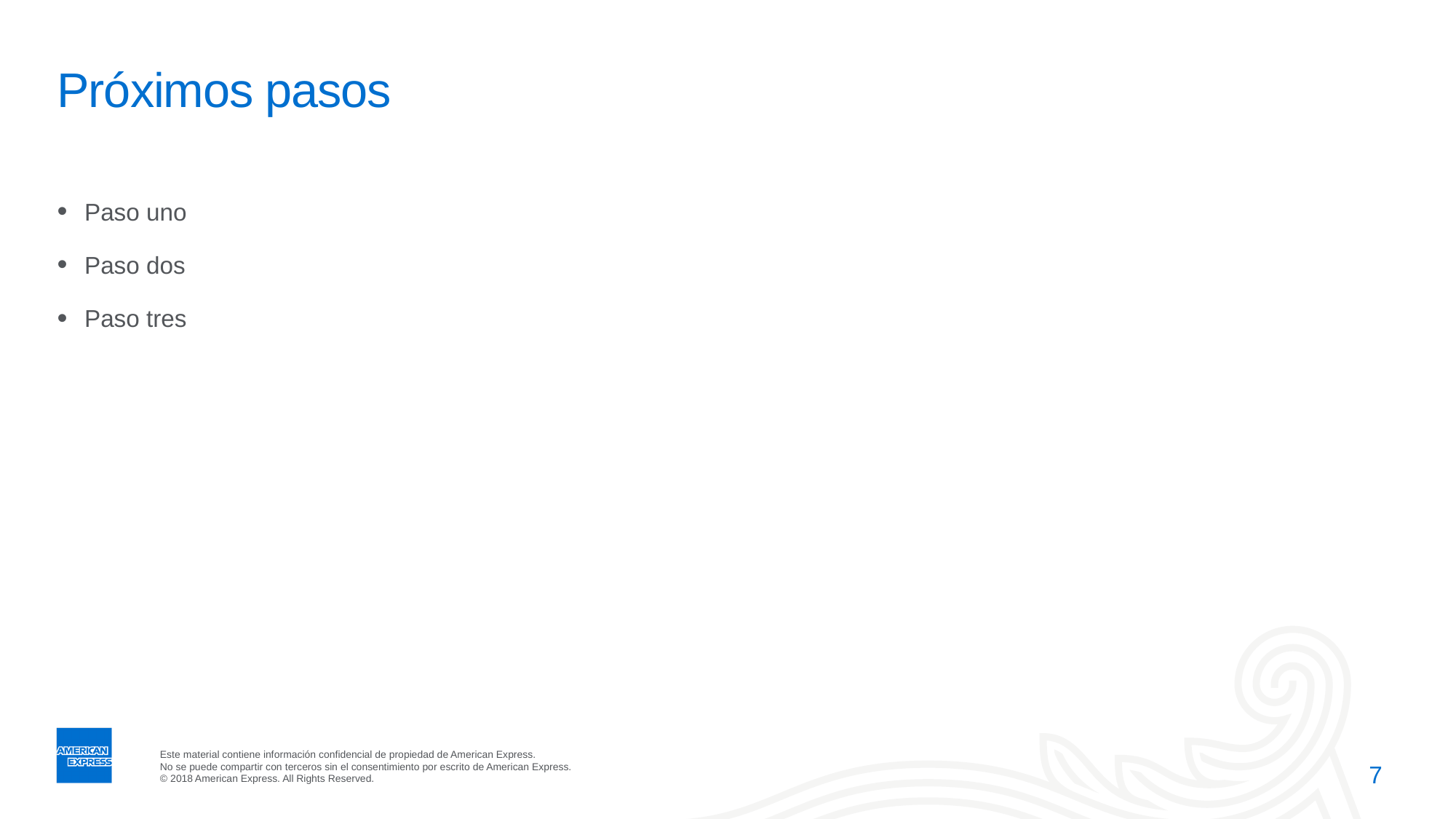

# Próximos pasos
Paso uno
Paso dos
Paso tres
7